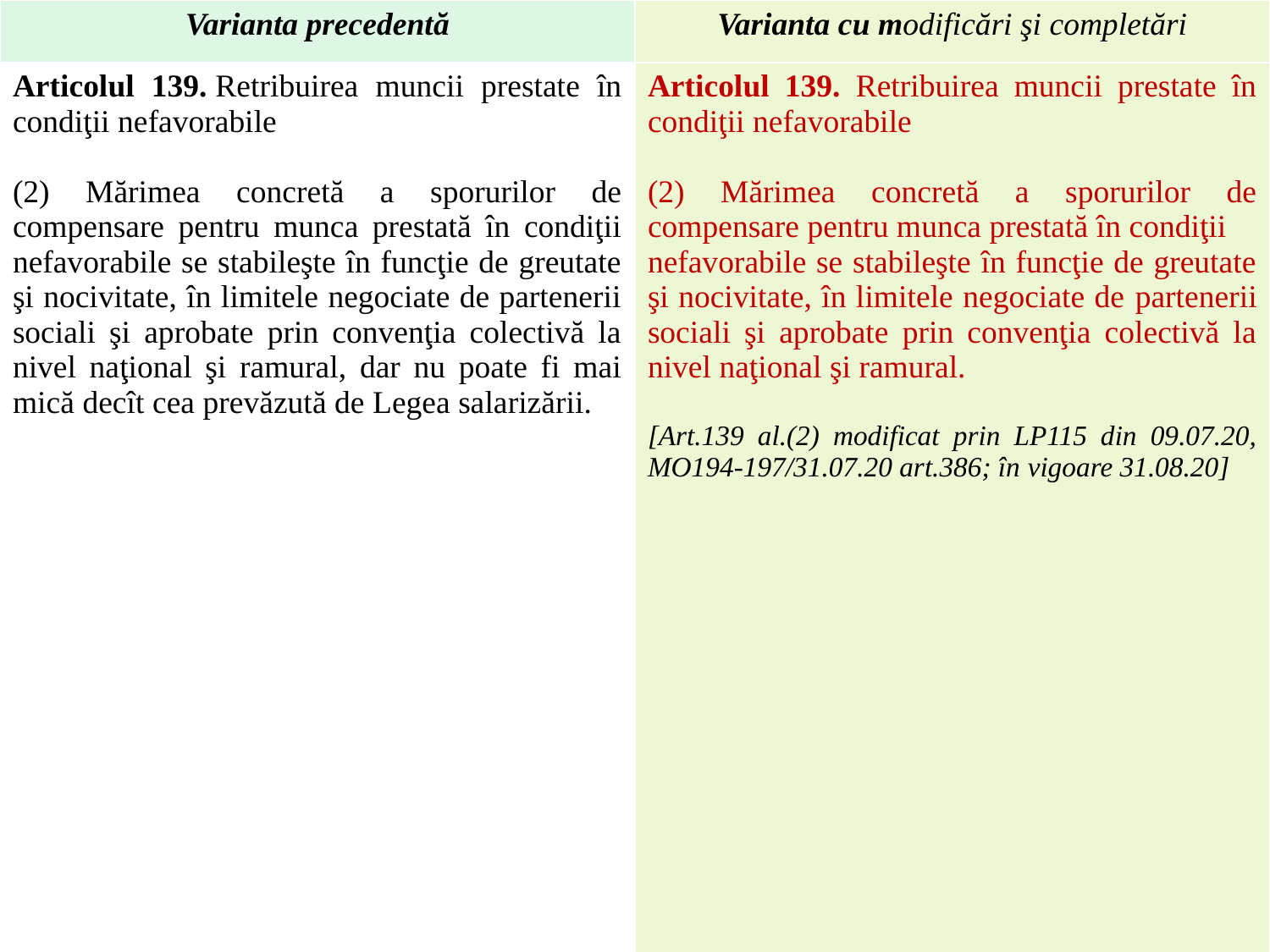

| Varianta precedentă | Varianta cu modificări şi completări |
| --- | --- |
| Articolul 139. Retribuirea muncii prestate în condiţii nefavorabile (2) Mărimea concretă a sporurilor de compensare pentru munca prestată în condiţii nefavorabile se stabileşte în funcţie de greutate şi nocivitate, în limitele negociate de partenerii sociali şi aprobate prin convenţia colectivă la nivel naţional şi ramural, dar nu poate fi mai mică decît cea prevăzută de Legea salarizării. | Articolul 139. Retribuirea muncii prestate în condiţii nefavorabile (2) Mărimea concretă a sporurilor de compensare pentru munca prestată în condiţii nefavorabile se stabileşte în funcţie de greutate şi nocivitate, în limitele negociate de partenerii sociali şi aprobate prin convenţia colectivă la nivel naţional şi ramural. [Art.139 al.(2) modificat prin LP115 din 09.07.20, MO194-197/31.07.20 art.386; în vigoare 31.08.20] |